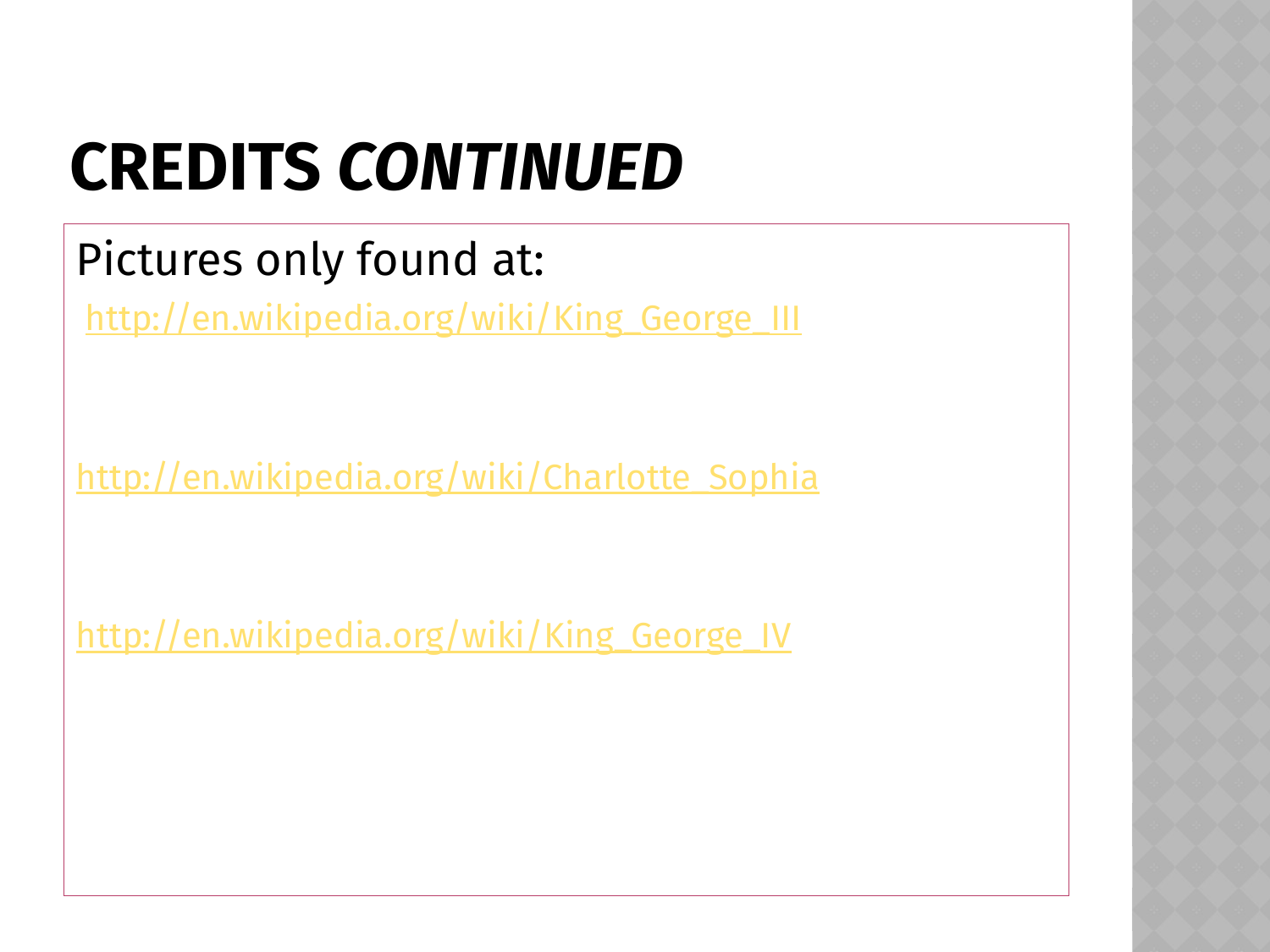

# Credits continued
Pictures only found at:
 http://en.wikipedia.org/wiki/King_George_III

http://en.wikipedia.org/wiki/Charlotte_Sophia

http://en.wikipedia.org/wiki/King_George_IV